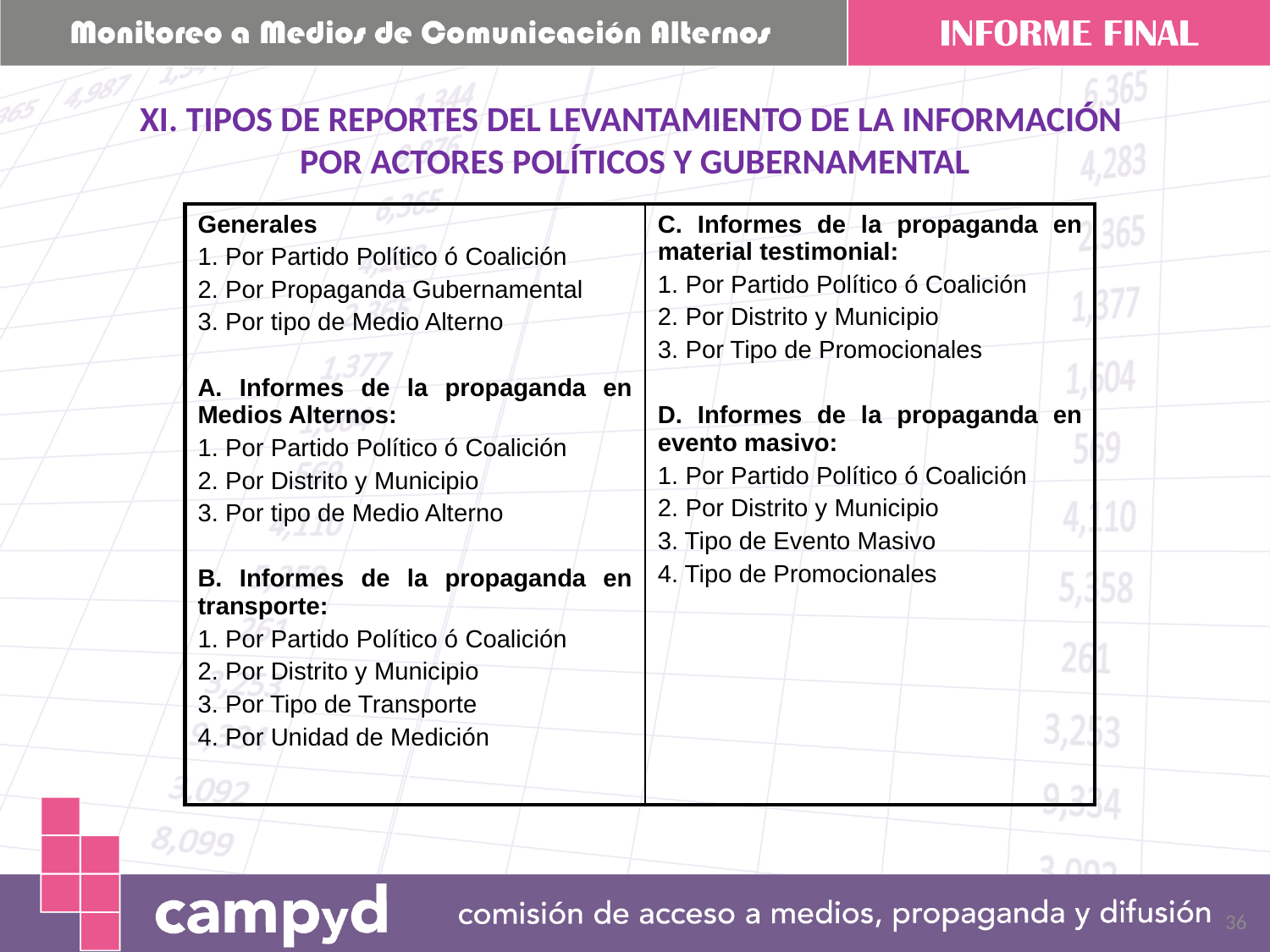

XI. TIPOS DE REPORTES DEL LEVANTAMIENTO DE LA INFORMACIÓN
POR ACTORES POLÍTICOS Y GUBERNAMENTAL
| Generales 1. Por Partido Político ó Coalición 2. Por Propaganda Gubernamental 3. Por tipo de Medio Alterno A. Informes de la propaganda en Medios Alternos: 1. Por Partido Político ó Coalición 2. Por Distrito y Municipio 3. Por tipo de Medio Alterno B. Informes de la propaganda en transporte: 1. Por Partido Político ó Coalición 2. Por Distrito y Municipio 3. Por Tipo de Transporte 4. Por Unidad de Medición | C. Informes de la propaganda en material testimonial: 1. Por Partido Político ó Coalición 2. Por Distrito y Municipio 3. Por Tipo de Promocionales D. Informes de la propaganda en evento masivo: 1. Por Partido Político ó Coalición 2. Por Distrito y Municipio 3. Tipo de Evento Masivo 4. Tipo de Promocionales |
| --- | --- |
36